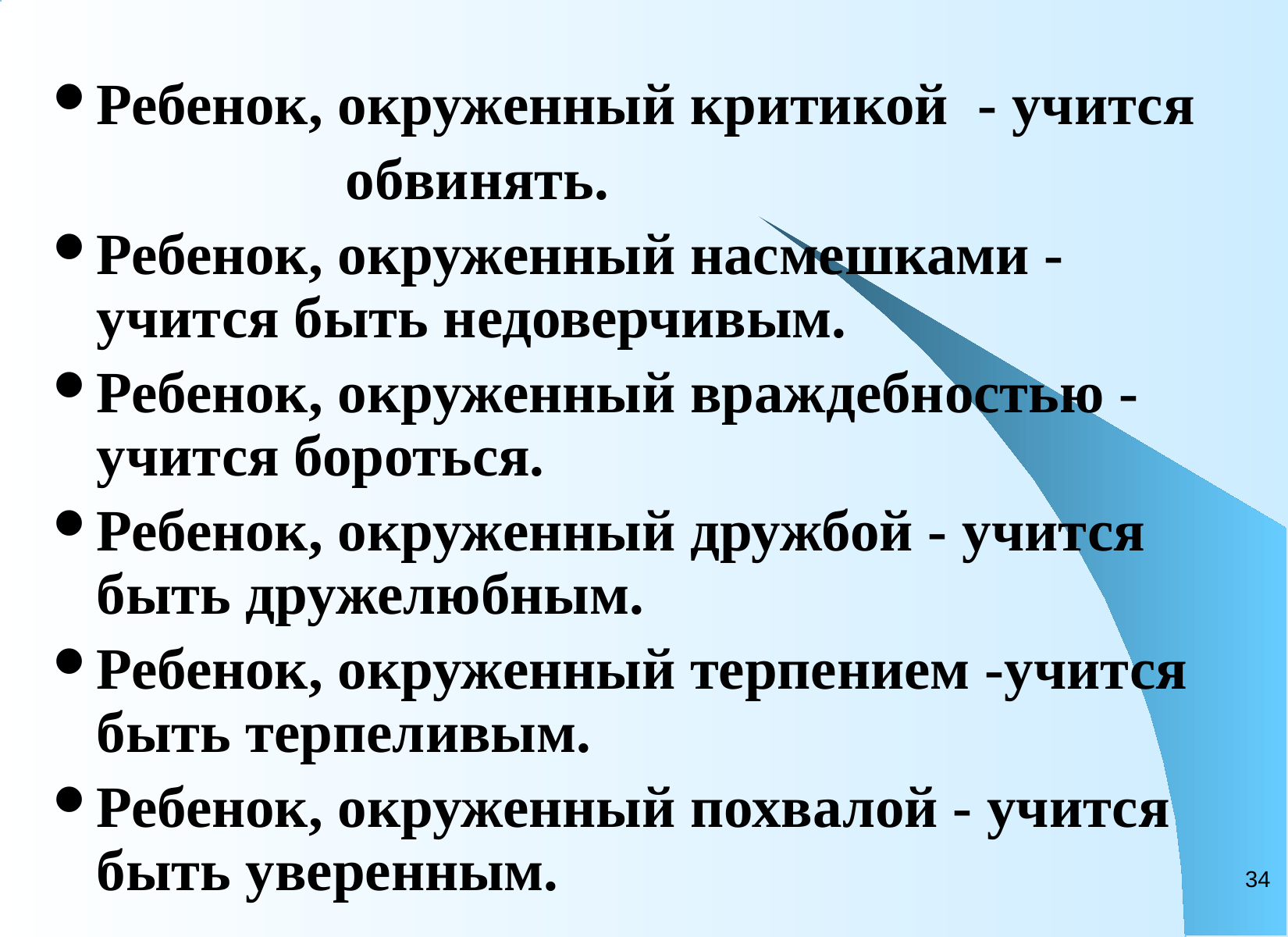

Ребенок, окруженный критикой  - учится
                    обвинять.
Ребенок, окруженный насмешками - учится быть недоверчивым.
Ребенок, окруженный враждебностью - учится бороться.
Ребенок, окруженный дружбой - учится быть дружелюбным.
Ребенок, окруженный терпением -учится быть терпеливым.
Ребенок, окруженный похвалой - учится быть уверенным.

34